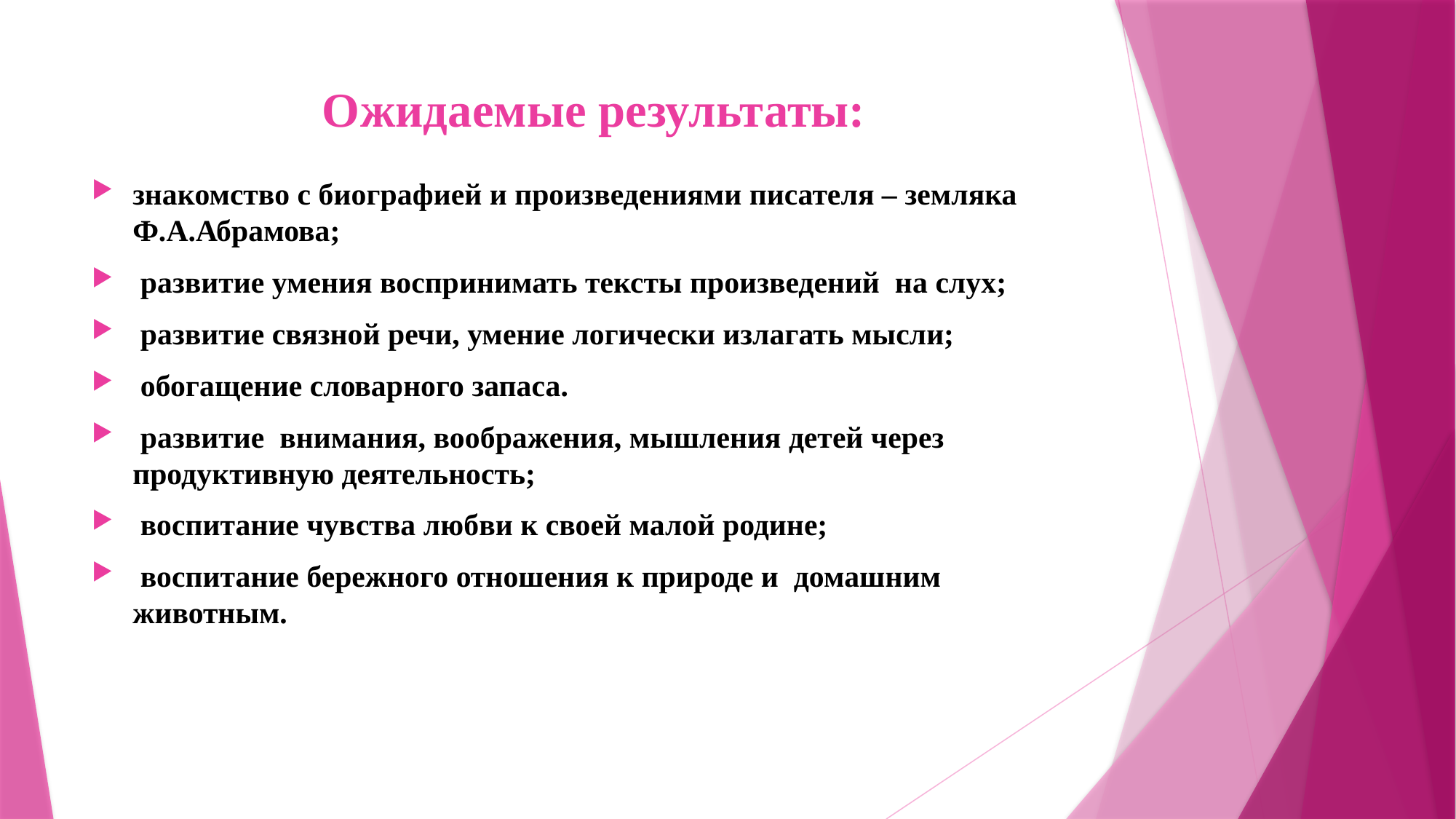

# Ожидаемые результаты:
знакомство с биографией и произведениями писателя – земляка Ф.А.Абрамова;
 развитие умения воспринимать тексты произведений  на слух;
 развитие связной речи, умение логически излагать мысли;
 обогащение словарного запаса.
 развитие  внимания, воображения, мышления детей через  продуктивную деятельность;
 воспитание чувства любви к своей малой родине;
 воспитание бережного отношения к природе и  домашним животным.